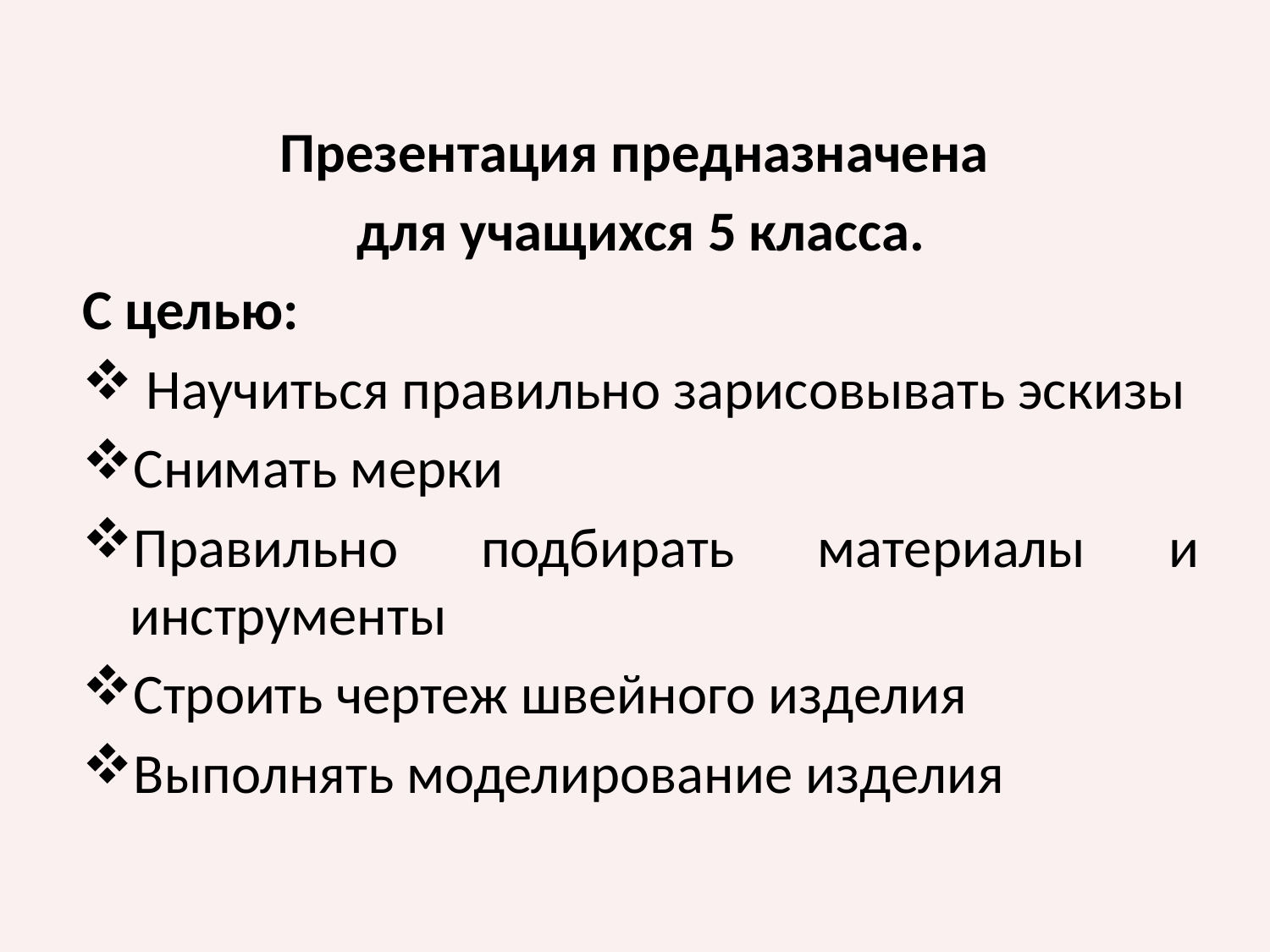

Презентация предназначена
для учащихся 5 класса.
С целью:
 Научиться правильно зарисовывать эскизы
Снимать мерки
Правильно подбирать материалы и инструменты
Строить чертеж швейного изделия
Выполнять моделирование изделия